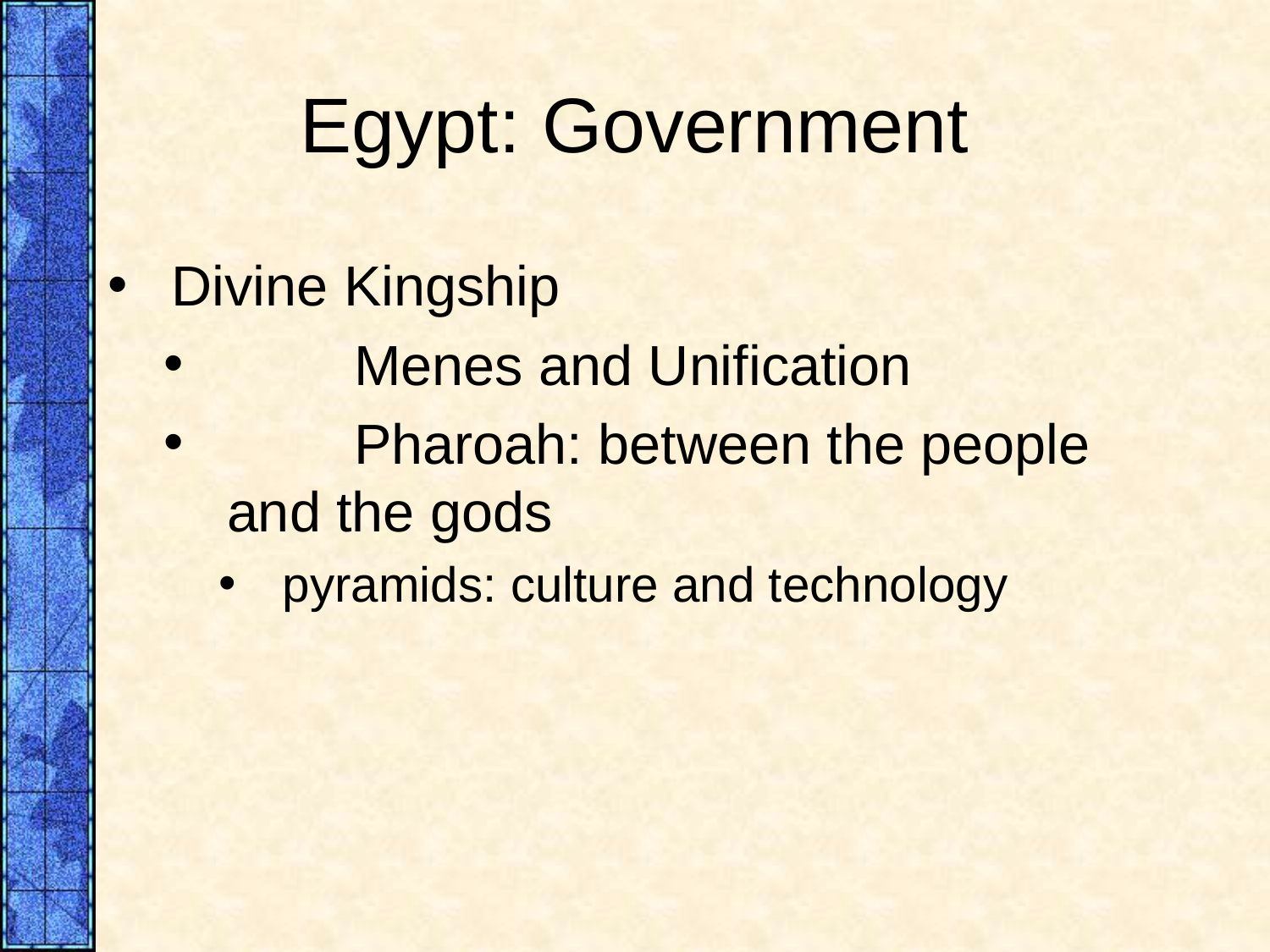

# Egypt: Government
Divine Kingship
	Menes and Unification
	Pharoah: between the people and the gods
pyramids: culture and technology